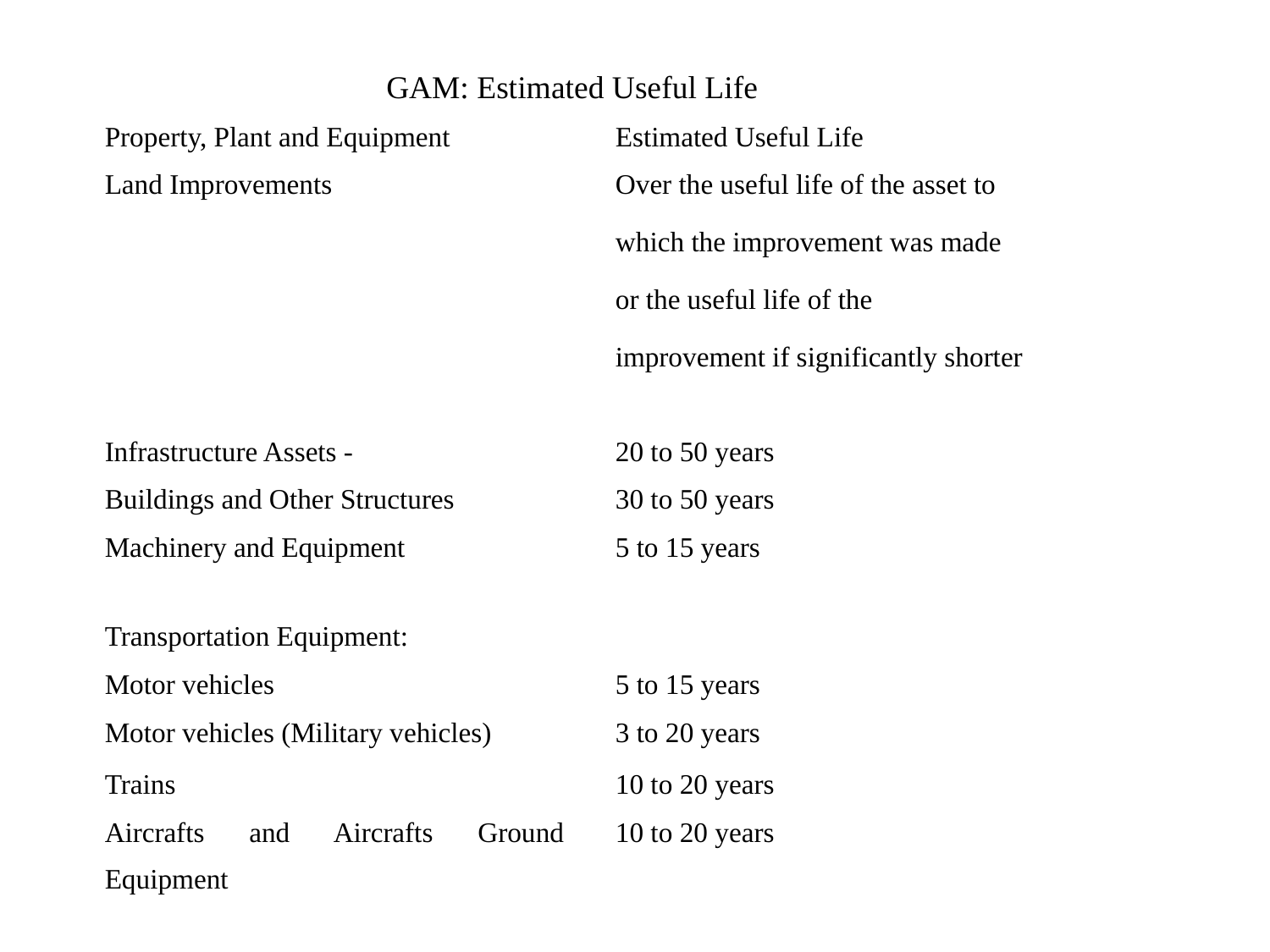

| GAM: Estimated Useful Life |  |
| --- | --- |
| Property, Plant and Equipment | Estimated Useful Life |
| Land Improvements | Over the useful life of the asset to which the improvement was made or the useful life of the improvement if significantly shorter |
| Infrastructure Assets - | 20 to 50 years |
| Buildings and Other Structures | 30 to 50 years |
| Machinery and Equipment | 5 to 15 years |
| Transportation Equipment: |  |
| Motor vehicles | 5 to 15 years |
| Motor vehicles (Military vehicles) | 3 to 20 years |
| Trains | 10 to 20 years |
| Aircrafts and Aircrafts Ground Equipment | 10 to 20 years |